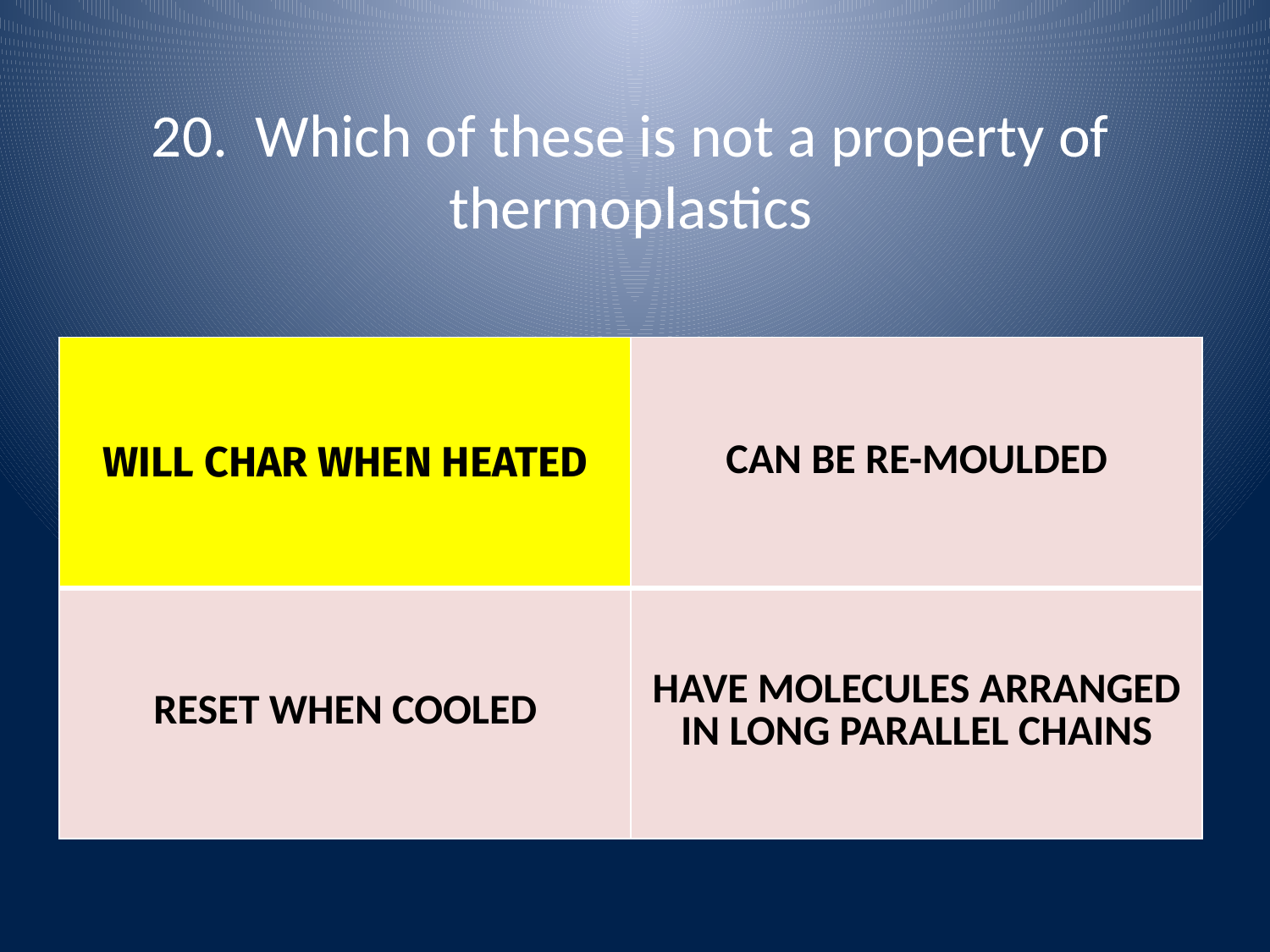

# 20.  Which of these is not a property of thermoplastics
| WILL CHAR WHEN HEATED | CAN BE RE-MOULDED |
| --- | --- |
| RESET WHEN COOLED | HAVE MOLECULES ARRANGED IN LONG PARALLEL CHAINS |